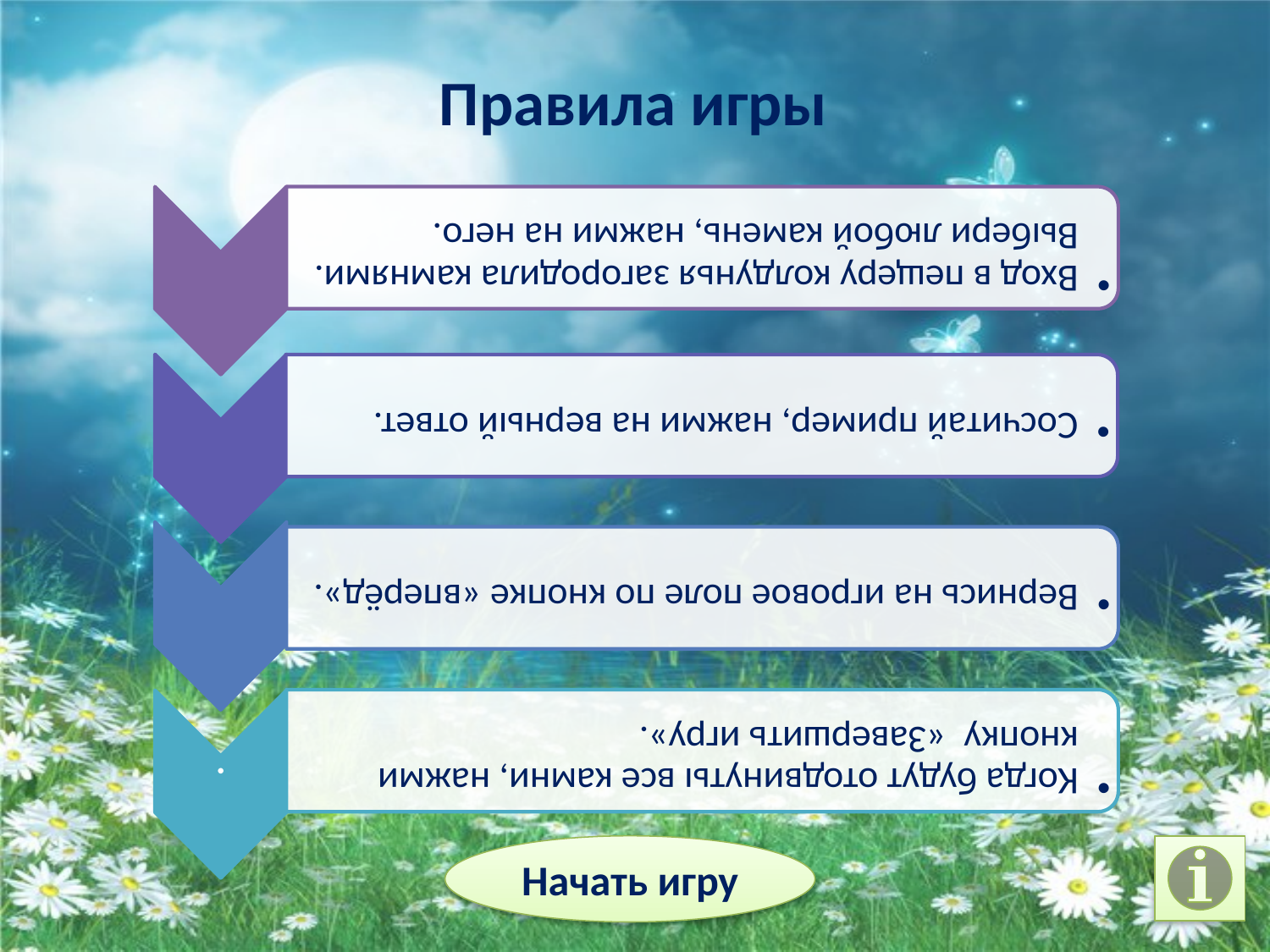

Правила игры

Вход в пещеру колдунья загородила камнями. Выбери любой камень, нажми на него.

Сосчитай пример, нажми на верный ответ.

Вернись на игровое поле по кнопке «вперёд».
.
Когда будут отодвинуты все камни, нажми кнопку  «Завершить игру».
Начать игру